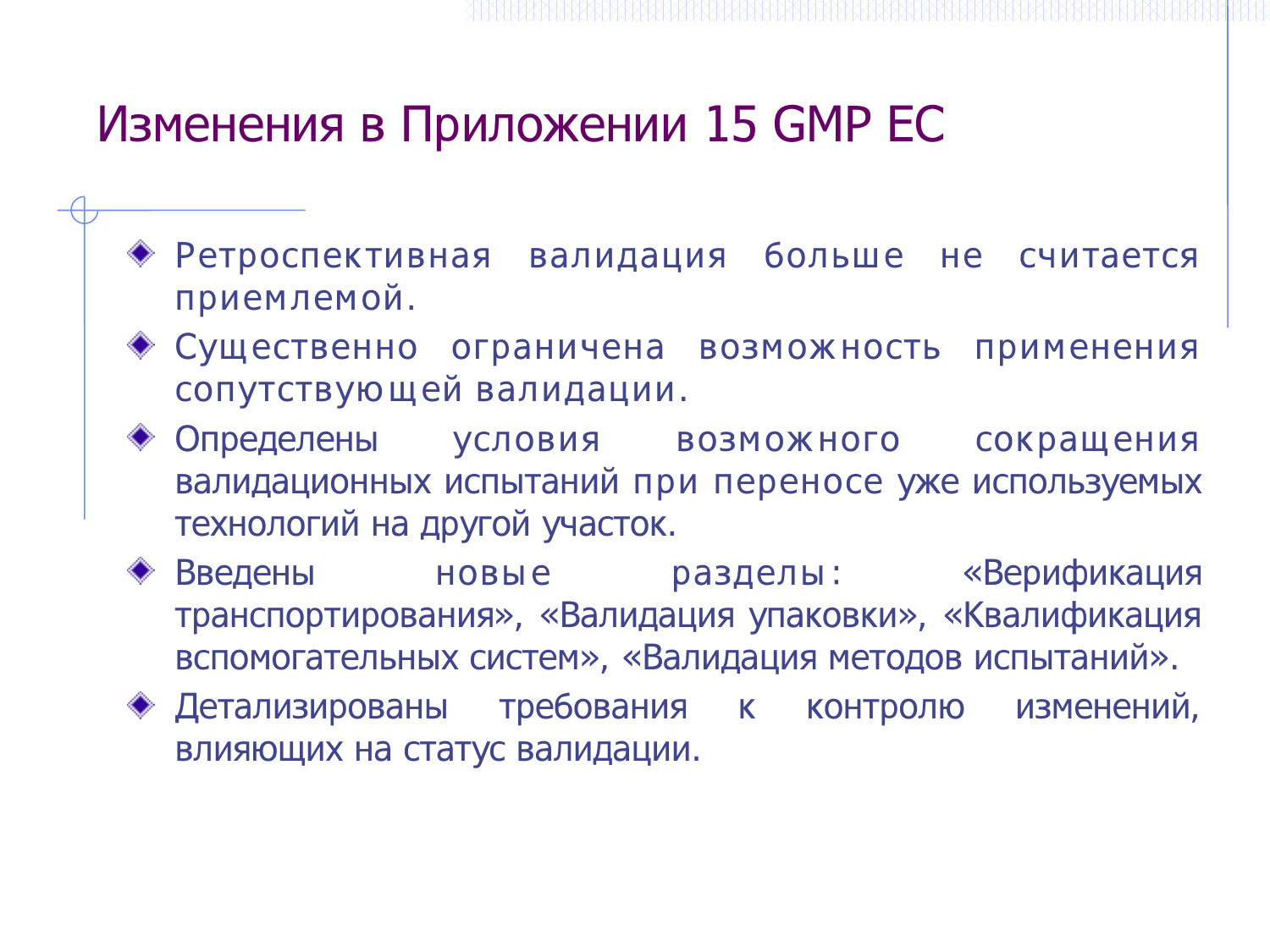

Изменения в Приложении 15 GMP EC
Ретроспективная валидация больше не считается приемлемой.
Существенно ограничена возможность применения сопутствующей валидации.
Определены условия возможного сокращения валидационных испытаний при переносе уже используемых технологий на другой участок.
Введены новые разделы: «Верификация транспортирования», «Валидация упаковки», «Квалификация вспомогательных систем», «Валидация методов испытаний».
Детализированы требования к контролю изменений, влияющих на статус валидации.